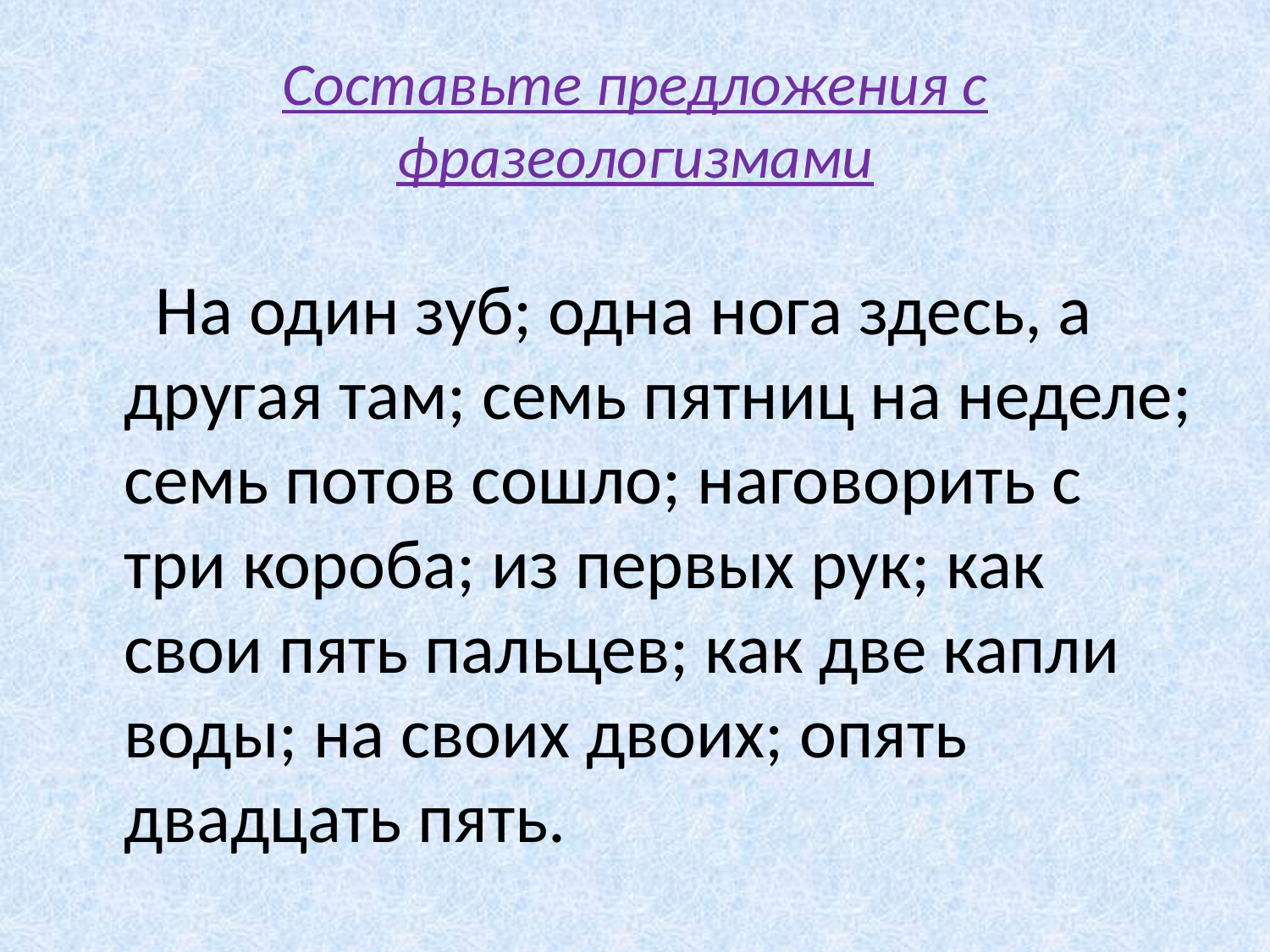

# Составьте предложения с фразеологизмами
     На один зуб; одна нога здесь, а другая там; семь пятниц на неделе; семь потов сошло; наговорить с три короба; из первых рук; как свои пять пальцев; как две капли воды; на своих двоих; опять двадцать пять.